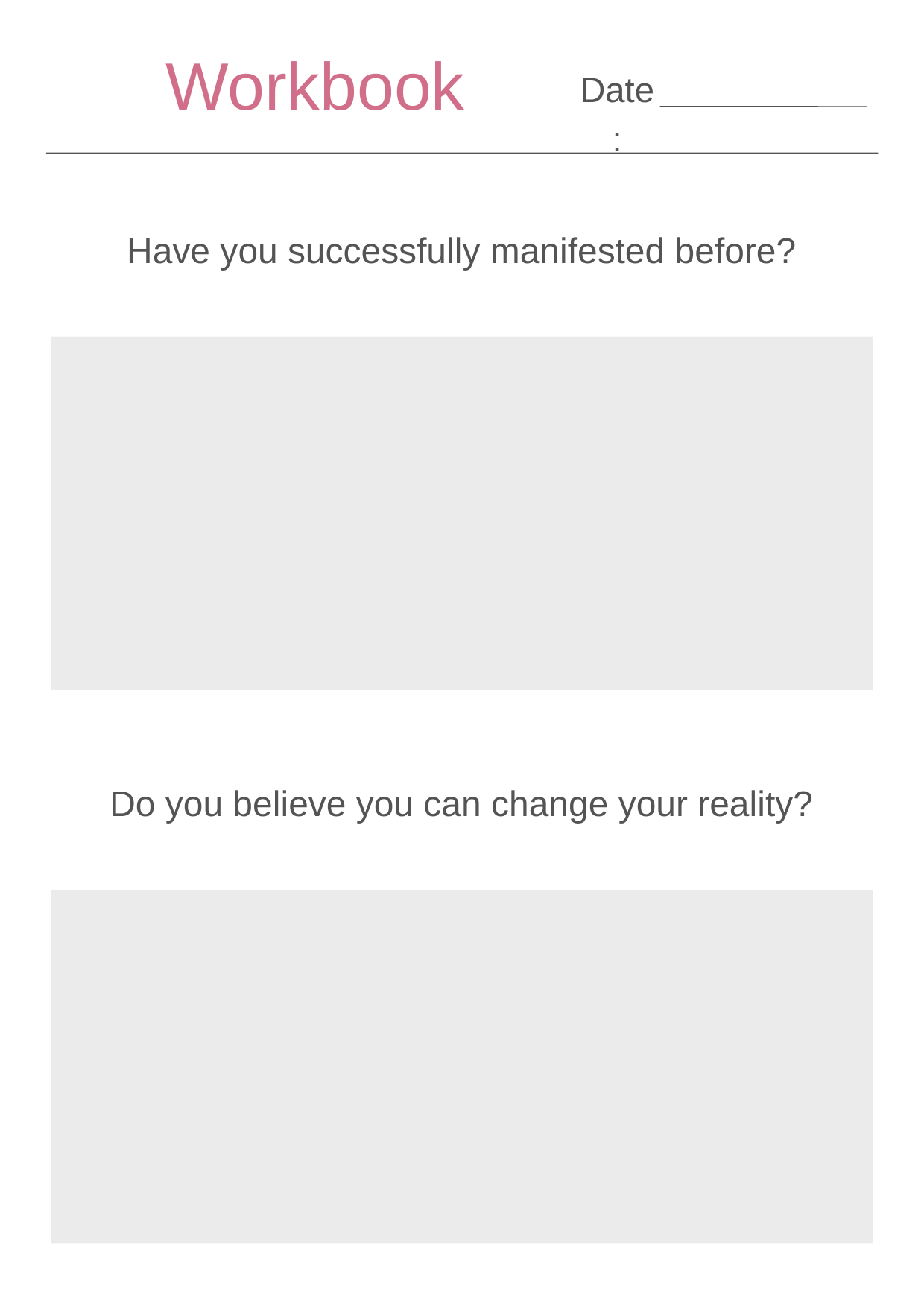

Workbook
Date:

Have you successfully manifested before?

Do you believe you can change your reality?